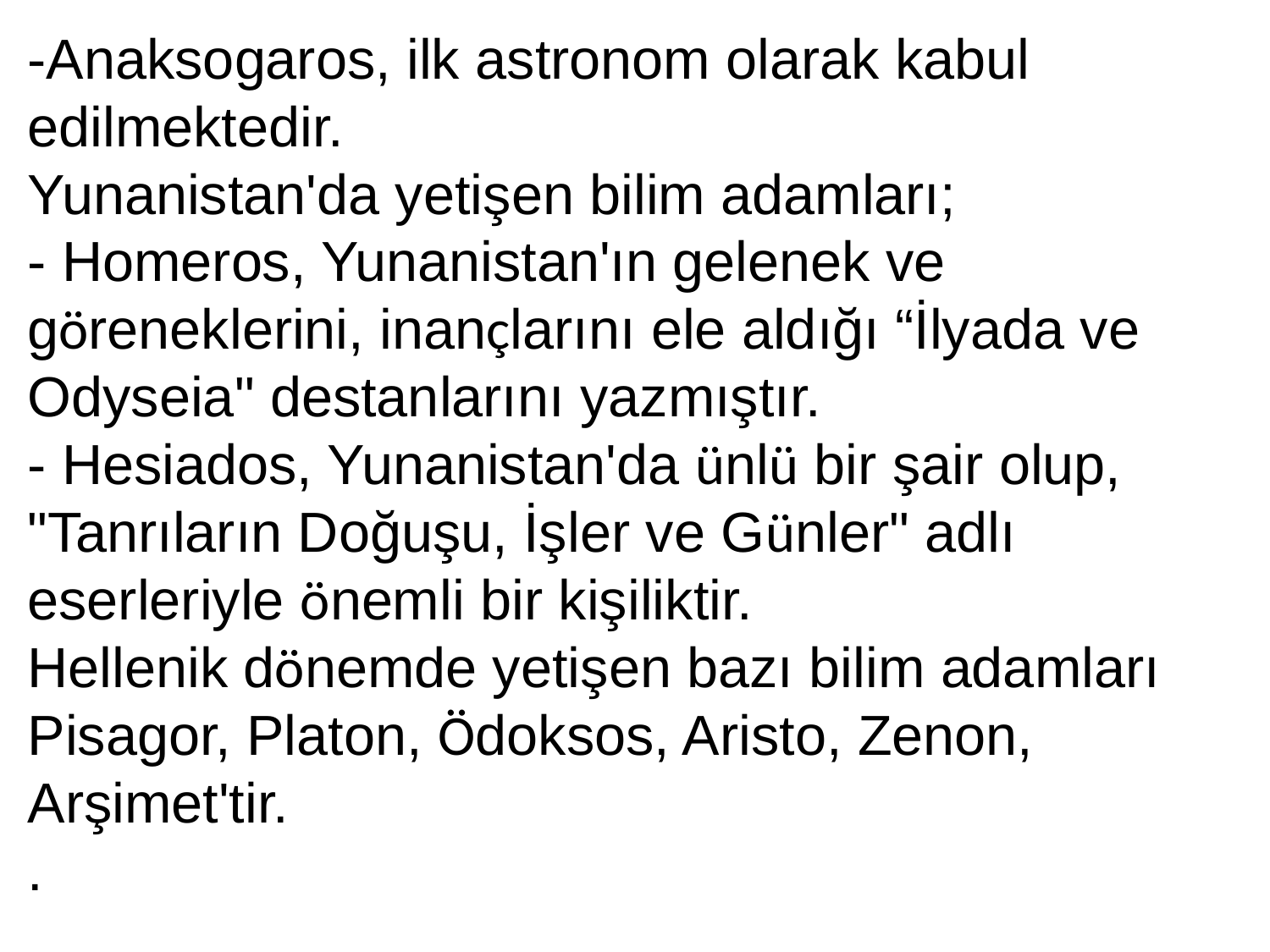

-Anaksogaros, ilk astronom olarak kabul edilmektedir.
Yunanistan'da yetişen bilim adamları;
- Homeros, Yunanistan'ın gelenek ve göreneklerini, inançlarını ele aldığı “İlyada ve Odyseia" destanlarını yazmıştır.
- Hesiados, Yunanistan'da ünlü bir şair olup, "Tanrıların Doğuşu, İşler ve Günler" adlı eserleriyle önemli bir kişiliktir.
Hellenik dönemde yetişen bazı bilim adamları Pisagor, Platon, Ödoksos, Aristo, Zenon, Arşimet'tir.
.